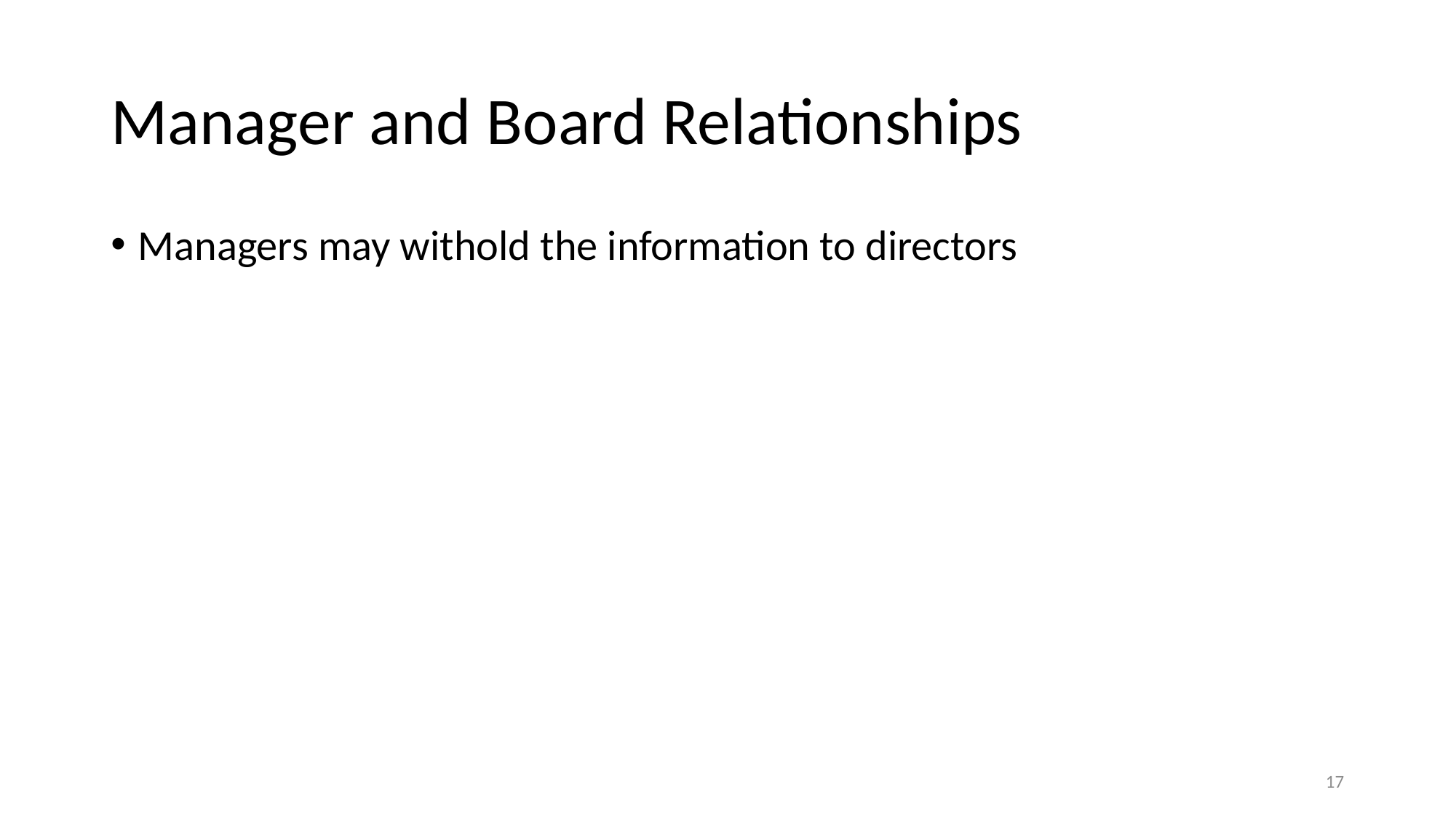

# Manager and Board Relationships
Managers may withold the information to directors
17